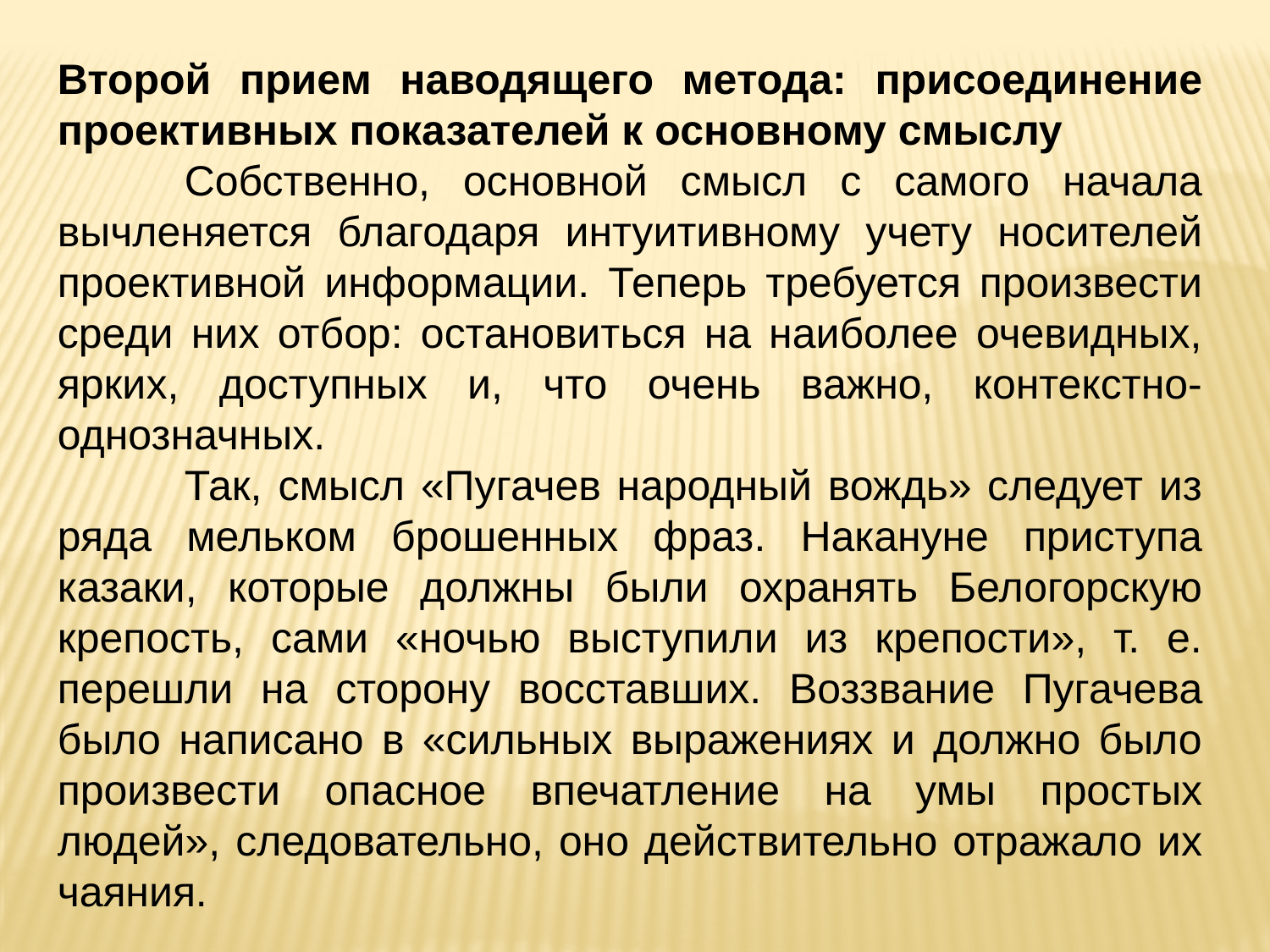

Второй прием наводящего метода: присоединение проективных показателей к основному смыслу
	Собственно, основной смысл с самого начала вычленяется благодаря интуитивному учету носителей проективной информации. Теперь требуется произвести среди них отбор: остановиться на наиболее очевидных, ярких, доступных и, что очень важно, контекстно-однозначных.
	Так, смысл «Пугачев народный вождь» следует из ряда мельком брошенных фраз. Накануне приступа казаки, которые должны были охранять Белогорскую крепость, сами «ночью выступили из крепости», т. е. перешли на сторону восставших. Воззвание Пугачева было написано в «сильных выражениях и должно было произвести опасное впечатление на умы простых людей», следовательно, оно действительно отражало их чаяния.